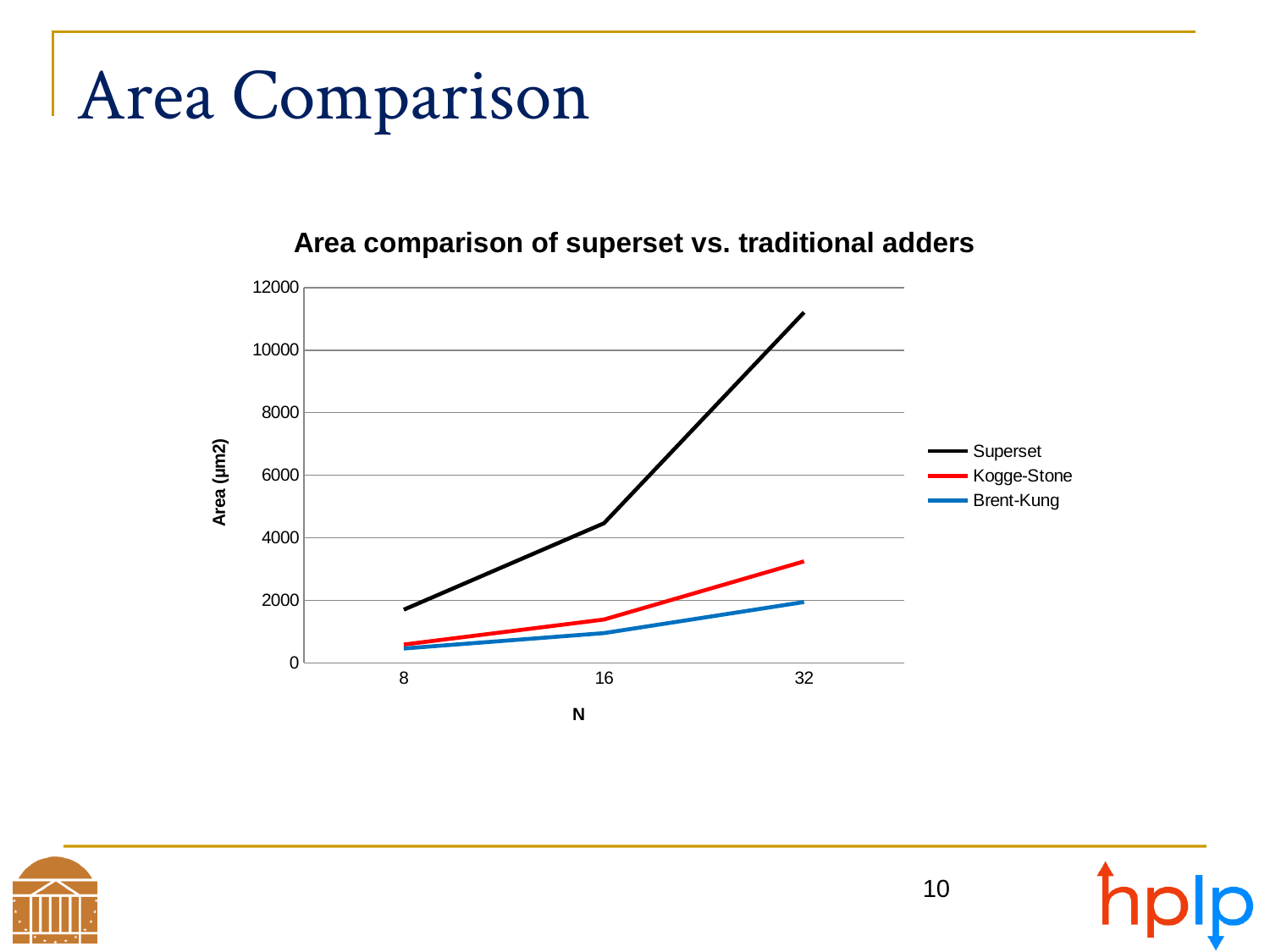

# Area Comparison

### Chart: Area comparison of superset vs. traditional adders

| Category | Superset | Kogge-Stone | Brent-Kung |
|---|---|---|---|
| 8 | 1704.0 | 589.0 | 463.0 |
| 16 | 4465.0 | 1388.0 | 955.0 |
| 32 | 11207.0 | 3248.0 | 1947.0 |
10